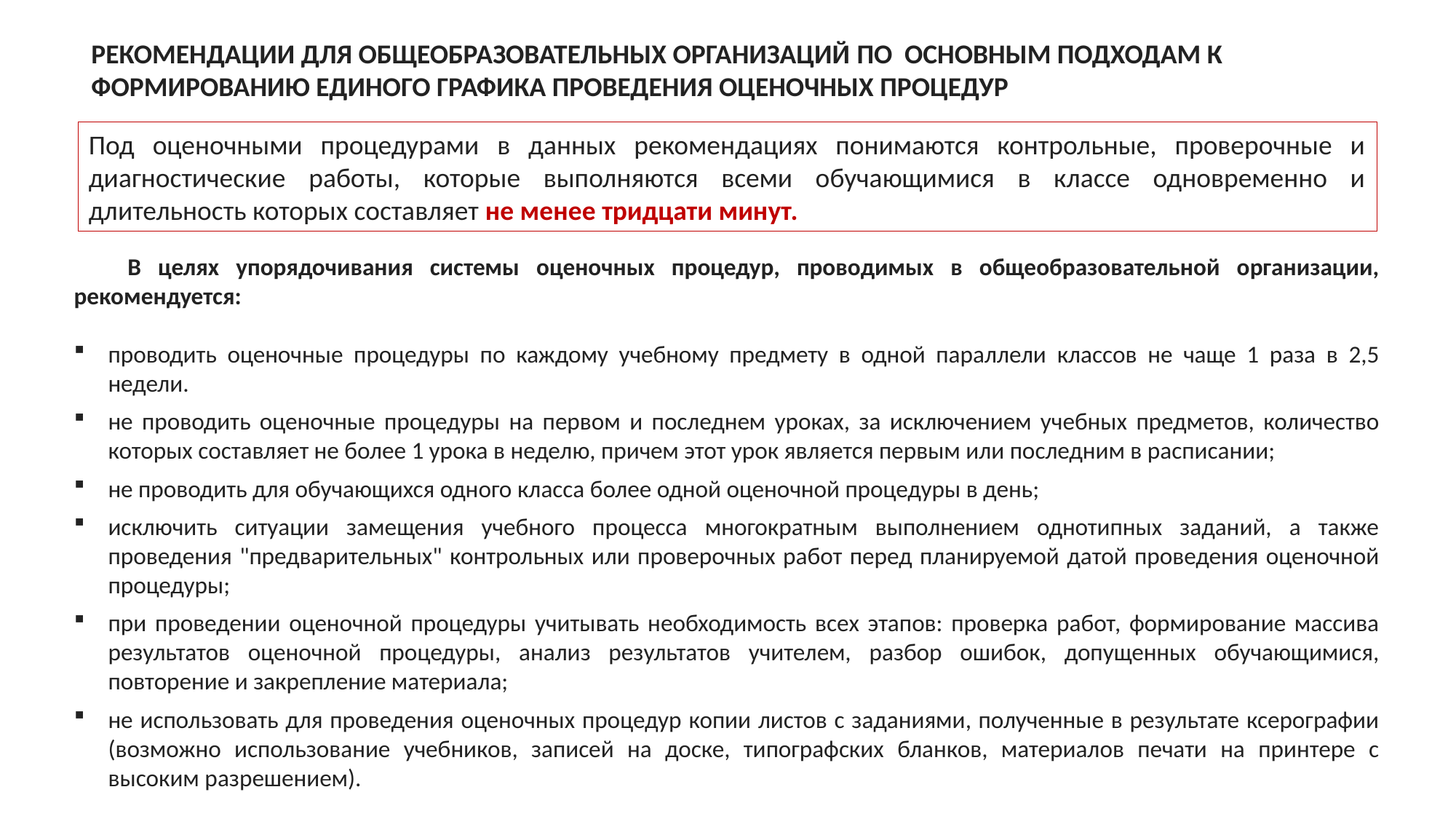

РЕКОМЕНДАЦИИ ДЛЯ ОБЩЕОБРАЗОВАТЕЛЬНЫХ ОРГАНИЗАЦИЙ ПО  ОСНОВНЫМ ПОДХОДАМ К ФОРМИРОВАНИЮ ЕДИНОГО ГРАФИКА ПРОВЕДЕНИЯ ОЦЕНОЧНЫХ ПРОЦЕДУР
Под оценочными процедурами в данных рекомендациях понимаются контрольные, проверочные и диагностические работы, которые выполняются всеми обучающимися в классе одновременно и длительность которых составляет не менее тридцати минут.
В целях упорядочивания системы оценочных процедур, проводимых в общеобразовательной организации, рекомендуется:

проводить оценочные процедуры по каждому учебному предмету в одной параллели классов не чаще 1 раза в 2,5 недели.
не проводить оценочные процедуры на первом и последнем уроках, за исключением учебных предметов, количество которых составляет не более 1 урока в неделю, причем этот урок является первым или последним в расписании;
не проводить для обучающихся одного класса более одной оценочной процедуры в день;
исключить ситуации замещения учебного процесса многократным выполнением однотипных заданий, а также проведения "предварительных" контрольных или проверочных работ перед планируемой датой проведения оценочной процедуры;
при проведении оценочной процедуры учитывать необходимость всех этапов: проверка работ, формирование массива результатов оценочной процедуры, анализ результатов учителем, разбор ошибок, допущенных обучающимися, повторение и закрепление материала;
не использовать для проведения оценочных процедур копии листов с заданиями, полученные в результате ксерографии (возможно использование учебников, записей на доске, типографских бланков, материалов печати на принтере с высоким разрешением).